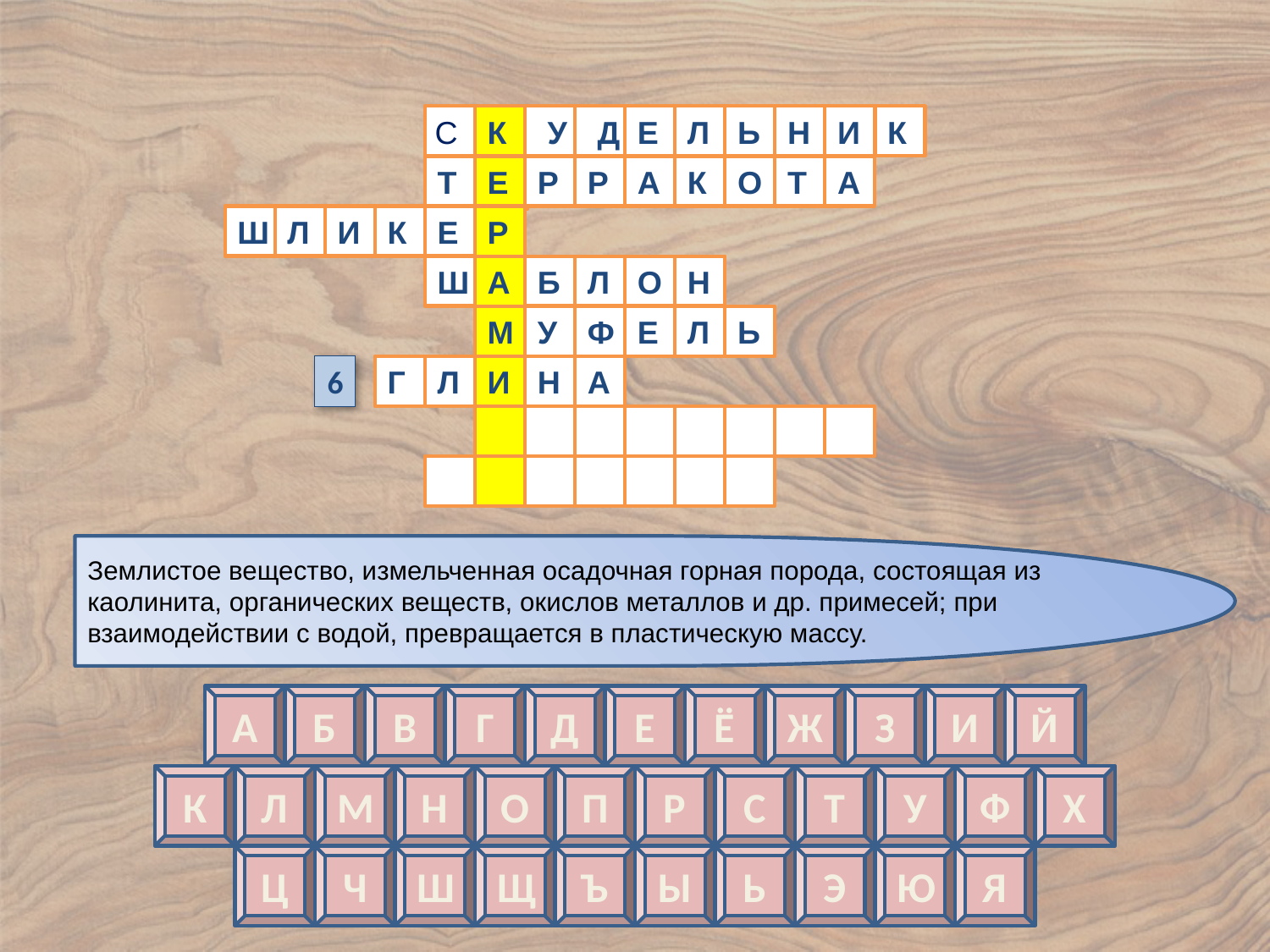

С

К

У

Д

Е

Л

Ь

Н

И

К

Т

Е

Р

Р

А

К

О

Т

А

Ш

Л

И

К

Е

Р

Ш

А

Б

Л

О

Н

М

У

Ф

Е

Л

Ь
6

Г

Л

И

Н

А

Землистое вещество, измельченная осадочная горная порода, состоящая из каолинита, органических веществ, окислов металлов и др. примесей; при взаимодействии с водой, превращается в пластическую массу.
В
А
Б
Г
Д
Е
Ё
Ж
З
И
Й
К
Л
М
Н
О
П
Р
С
Т
У
Ф
Х
Ц
Ч
Ш
Щ
Ъ
Ы
Ь
Э
Ю
Я